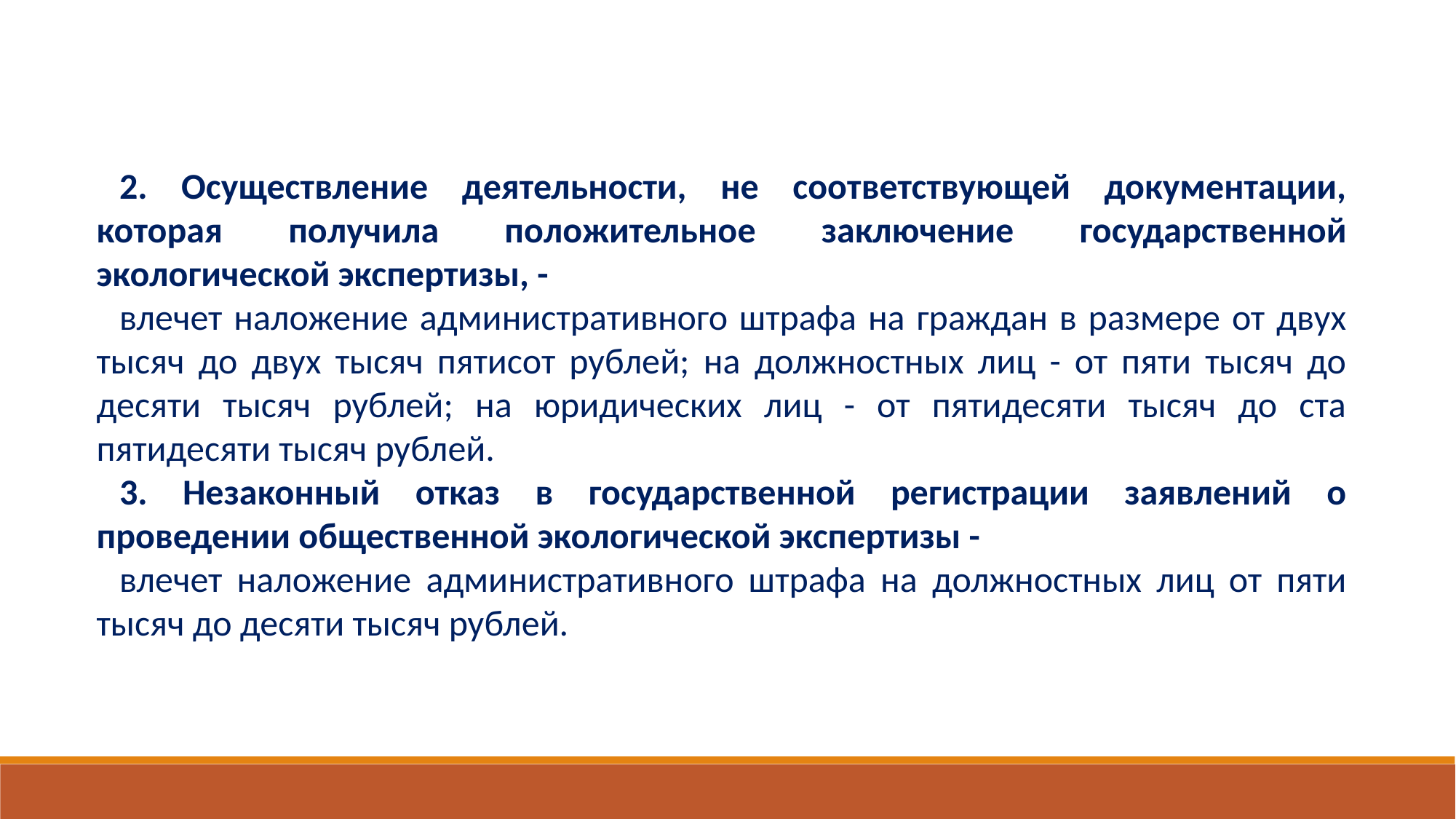

2. Осуществление деятельности, не соответствующей документации, которая получила положительное заключение государственной экологической экспертизы, -
влечет наложение административного штрафа на граждан в размере от двух тысяч до двух тысяч пятисот рублей; на должностных лиц - от пяти тысяч до десяти тысяч рублей; на юридических лиц - от пятидесяти тысяч до ста пятидесяти тысяч рублей.
3. Незаконный отказ в государственной регистрации заявлений о проведении общественной экологической экспертизы -
влечет наложение административного штрафа на должностных лиц от пяти тысяч до десяти тысяч рублей.